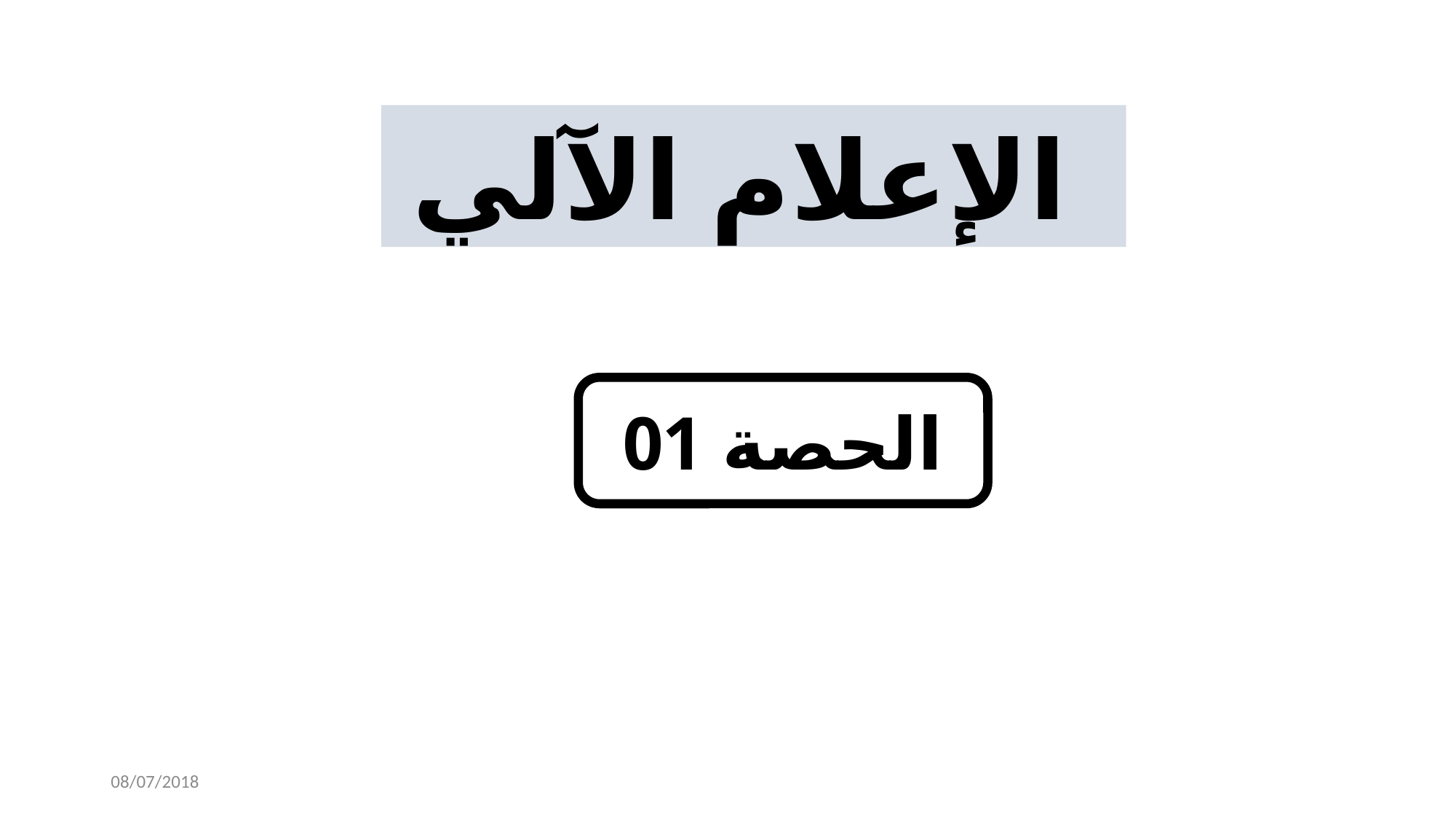

الإعلام الآلي
الحصة 01
08/07/2018
الإعلام الآلي
3